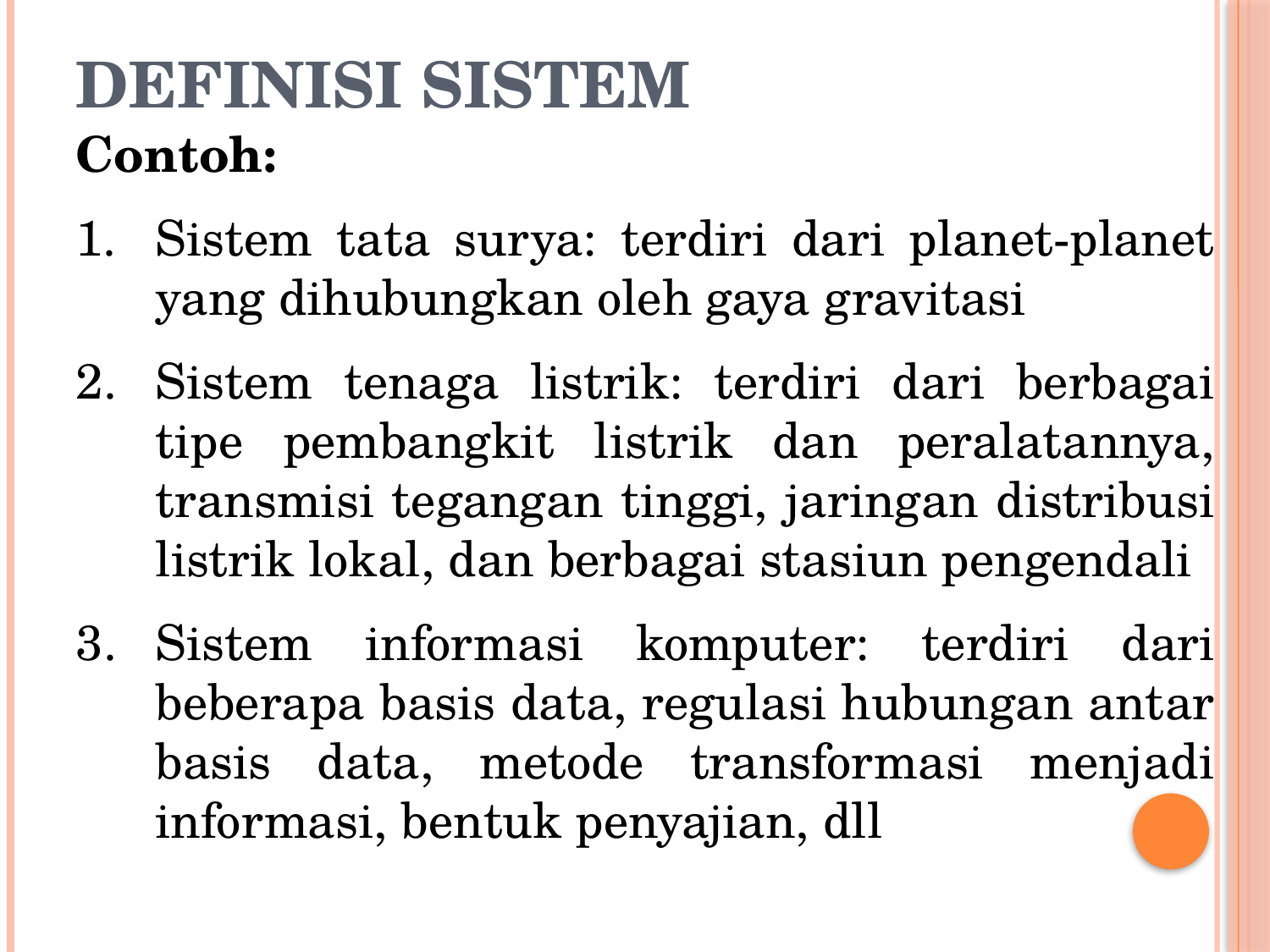

# Definisi Sistem
Contoh:
Sistem tata surya: terdiri dari planet-planet yang dihubungkan oleh gaya gravitasi
Sistem tenaga listrik: terdiri dari berbagai tipe pembangkit listrik dan peralatannya, transmisi tegangan tinggi, jaringan distribusi listrik lokal, dan berbagai stasiun pengendali
Sistem informasi komputer: terdiri dari beberapa basis data, regulasi hubungan antar basis data, metode transformasi menjadi informasi, bentuk penyajian, dll